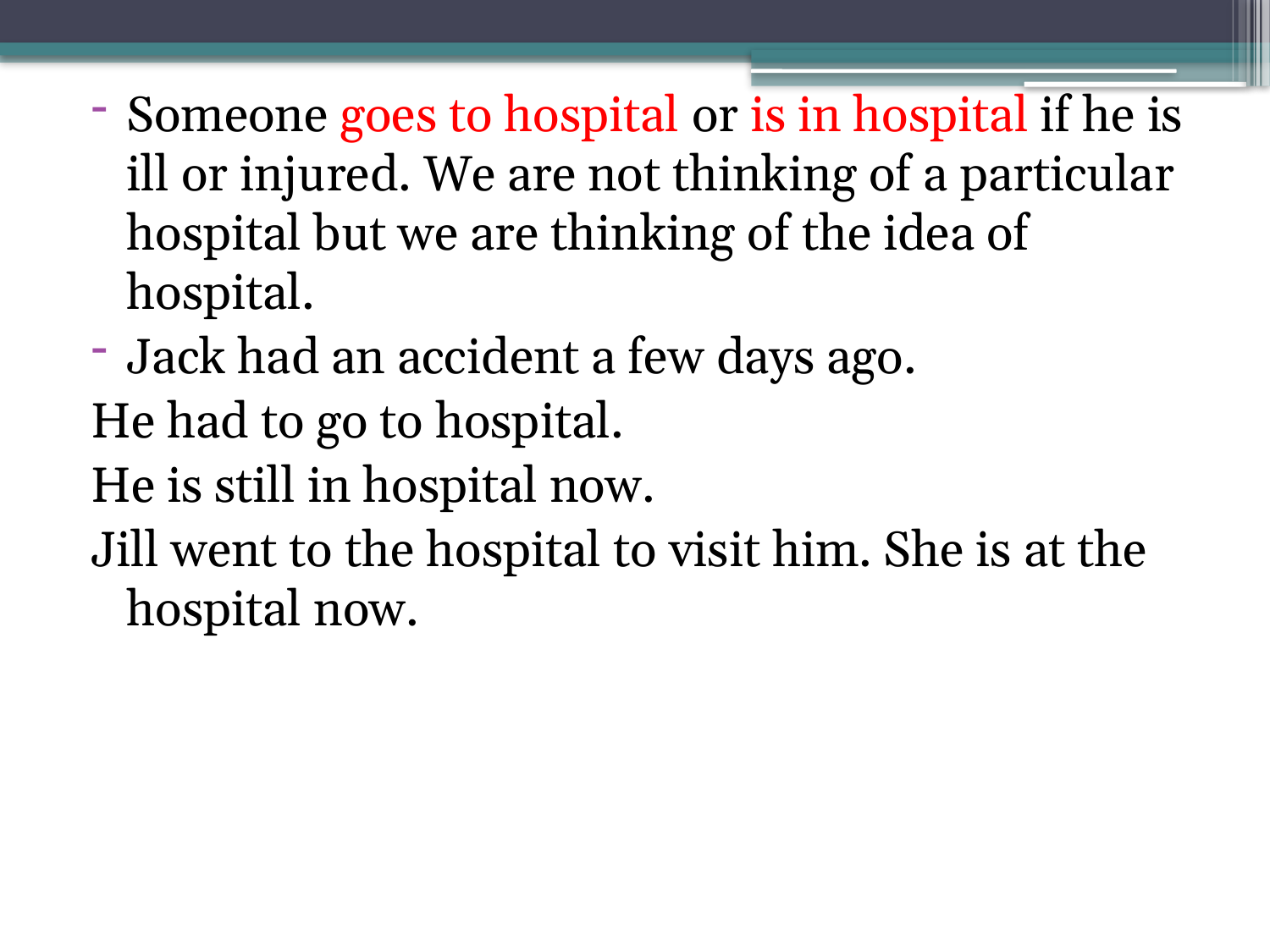

Someone goes to hospital or is in hospital if he is ill or injured. We are not thinking of a particular hospital but we are thinking of the idea of hospital.
Jack had an accident a few days ago.
He had to go to hospital.
He is still in hospital now.
Jill went to the hospital to visit him. She is at the hospital now.